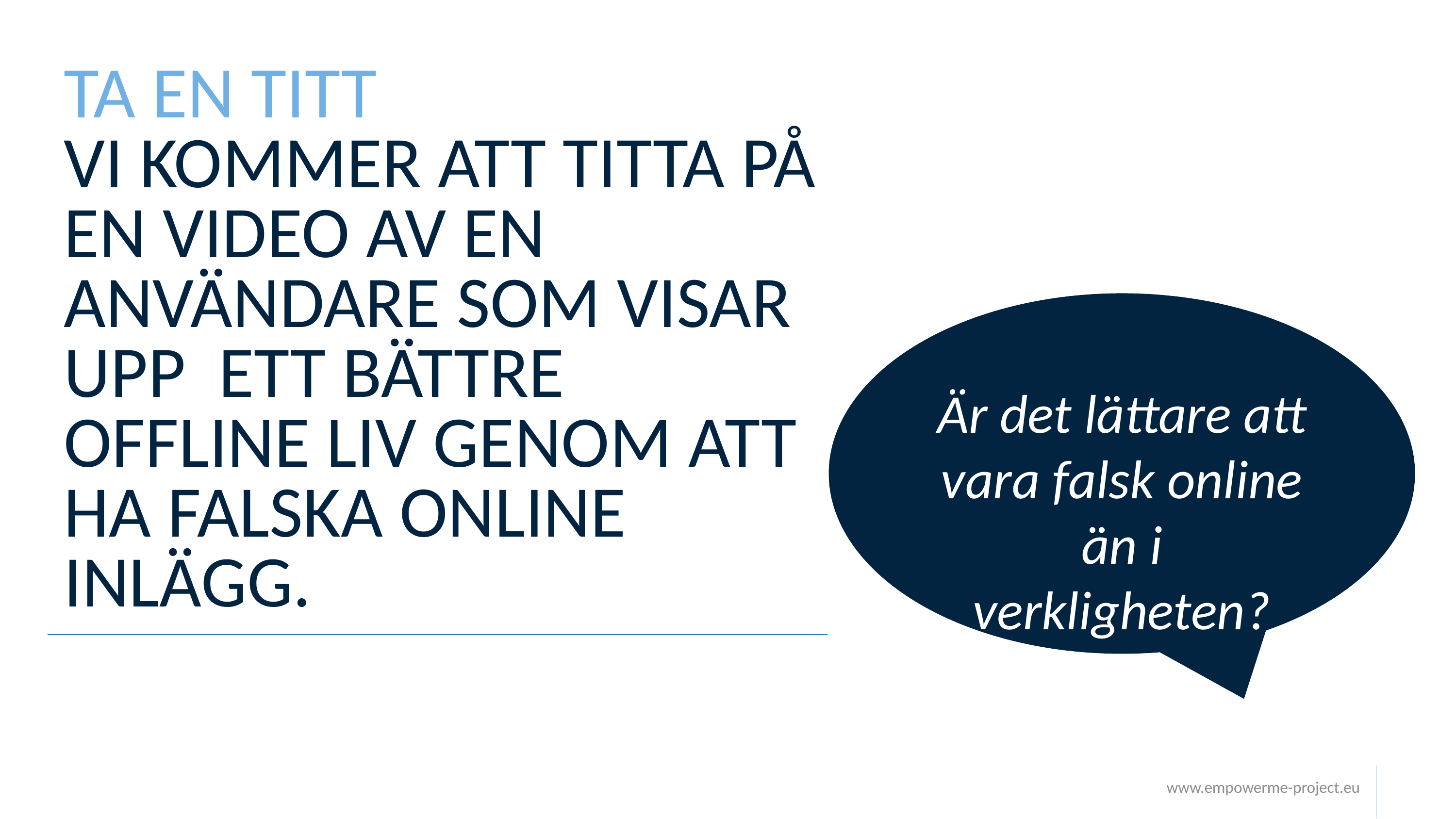

# TA EN TITT VI KOMMER ATT TITTA PÅ EN VIDEO AV EN ANVÄNDARE SOM VISAR UPP  ETT BÄTTRE OFFLINE LIV GENOM ATT HA FALSKA ONLINE INLÄGG.

Är det lättare att vara falsk online än i verkligheten?
www.empowerme-project.eu